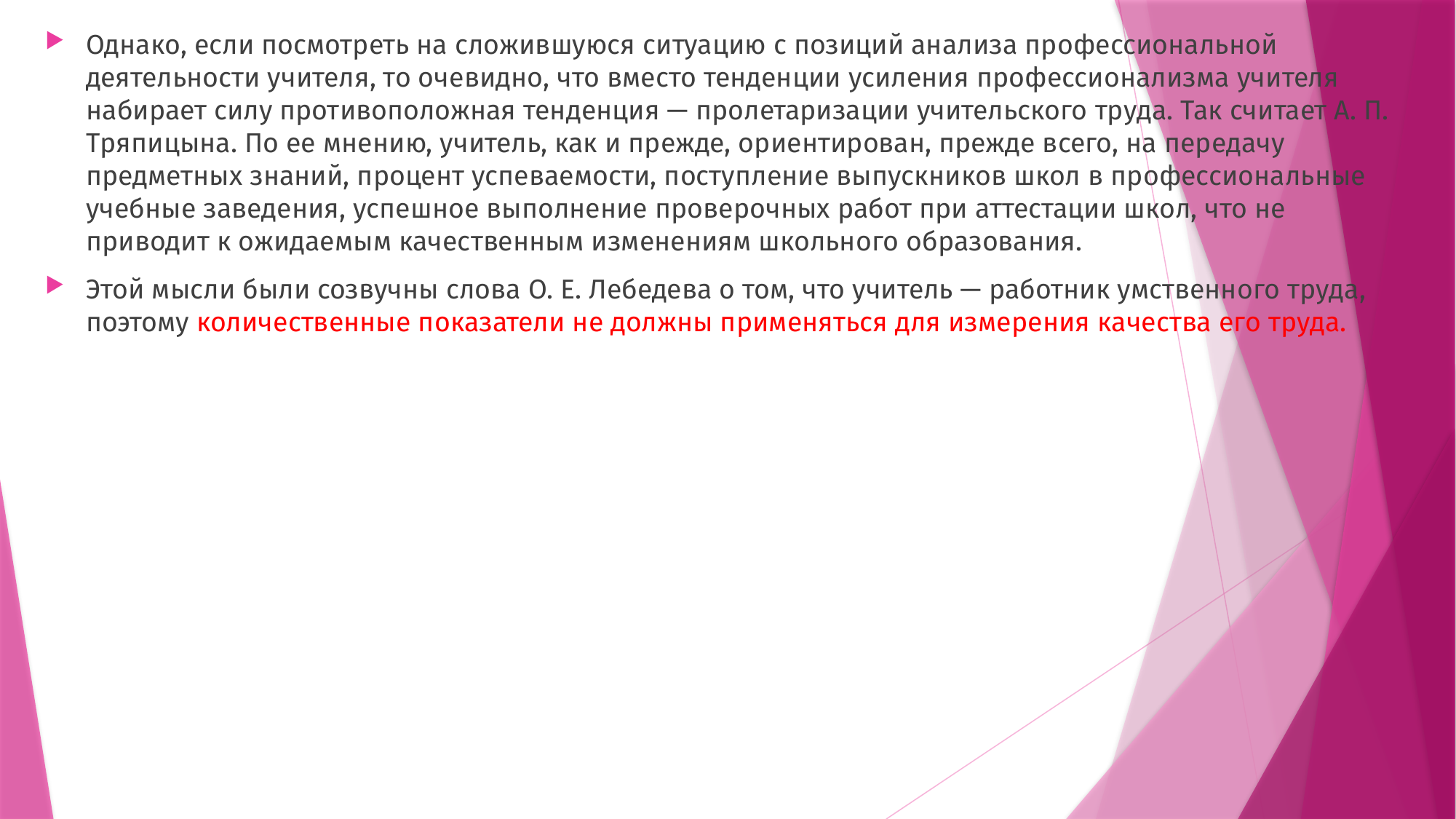

Однако, если посмотреть на сложившуюся ситуацию с позиций анализа профессиональной деятельности учителя, то очевидно, что вместо тенденции усиления профессионализма учителя набирает силу противоположная тенденция — пролетаризации учительского труда. Так считает А. П. Тряпицына. По ее мнению, учитель, как и прежде, ориентирован, прежде всего, на передачу предметных знаний, процент успеваемости, поступление выпускников школ в профессиональные учебные заведения, успешное выполнение проверочных работ при аттестации школ, что не приводит к ожидаемым качественным изменениям школьного образования.
Этой мысли были созвучны слова О. Е. Лебедева о том, что учитель — работник умственного труда, поэтому количественные показатели не должны применяться для измерения качества его труда.